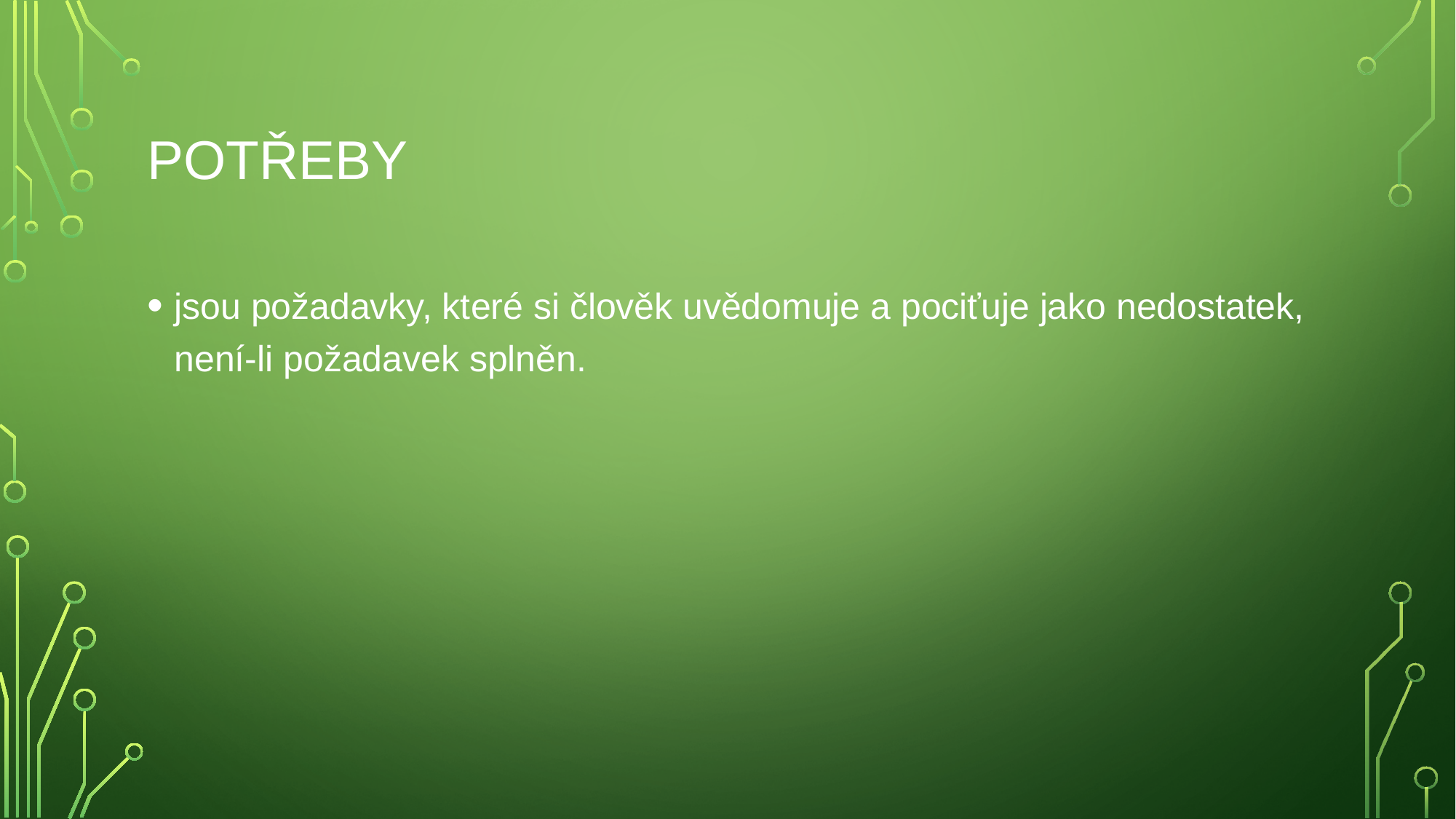

# Potřeby
jsou požadavky, které si člověk uvědomuje a pociťuje jako nedostatek, není-li požadavek splněn.